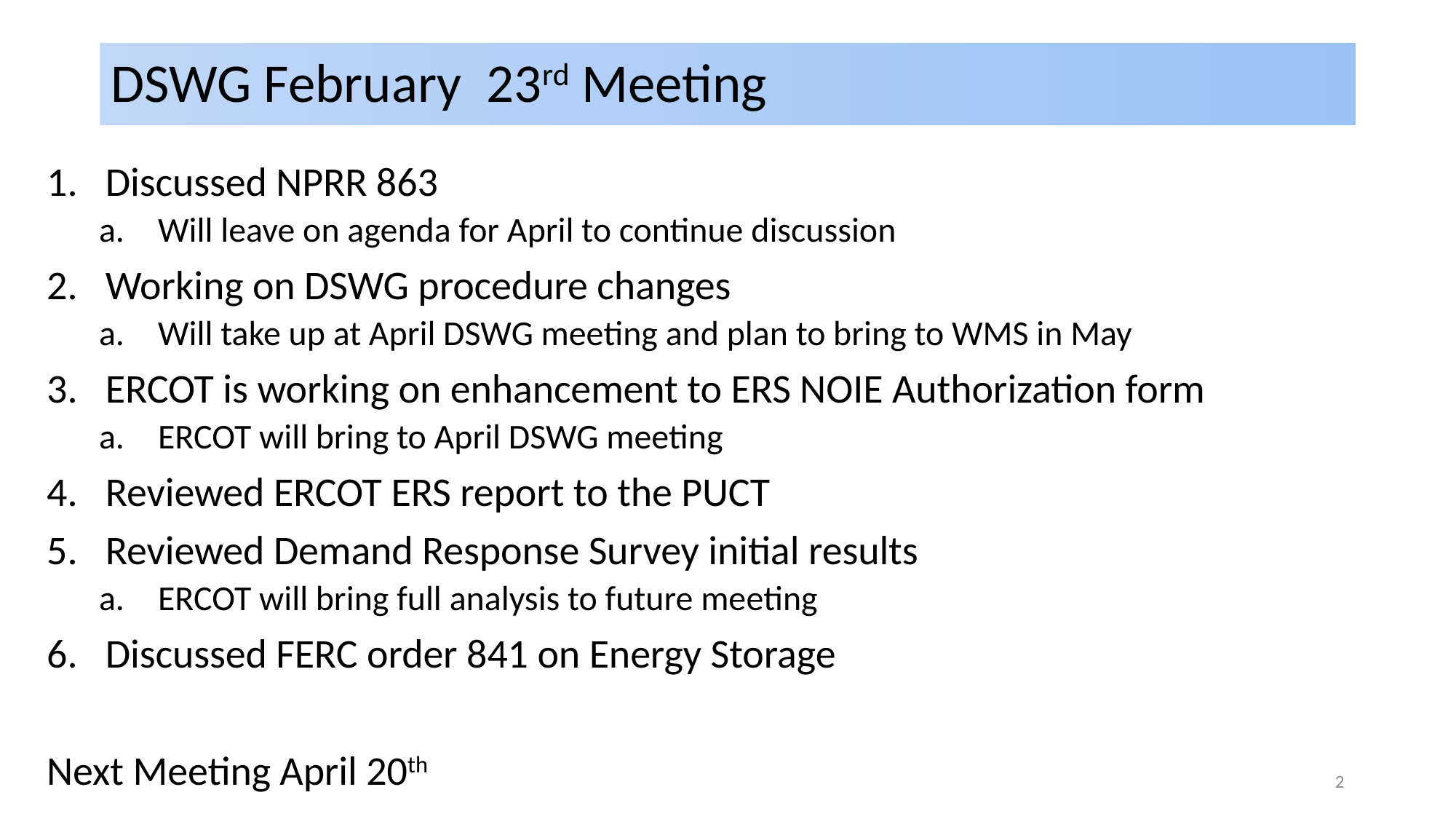

# DSWG February  23rd Meeting
Discussed NPRR 863
Will leave on agenda for April to continue discussion
Working on DSWG procedure changes
Will take up at April DSWG meeting and plan to bring to WMS in May
ERCOT is working on enhancement to ERS NOIE Authorization form
ERCOT will bring to April DSWG meeting
Reviewed ERCOT ERS report to the PUCT
Reviewed Demand Response Survey initial results
ERCOT will bring full analysis to future meeting
Discussed FERC order 841 on Energy Storage

Next Meeting April 20th

2